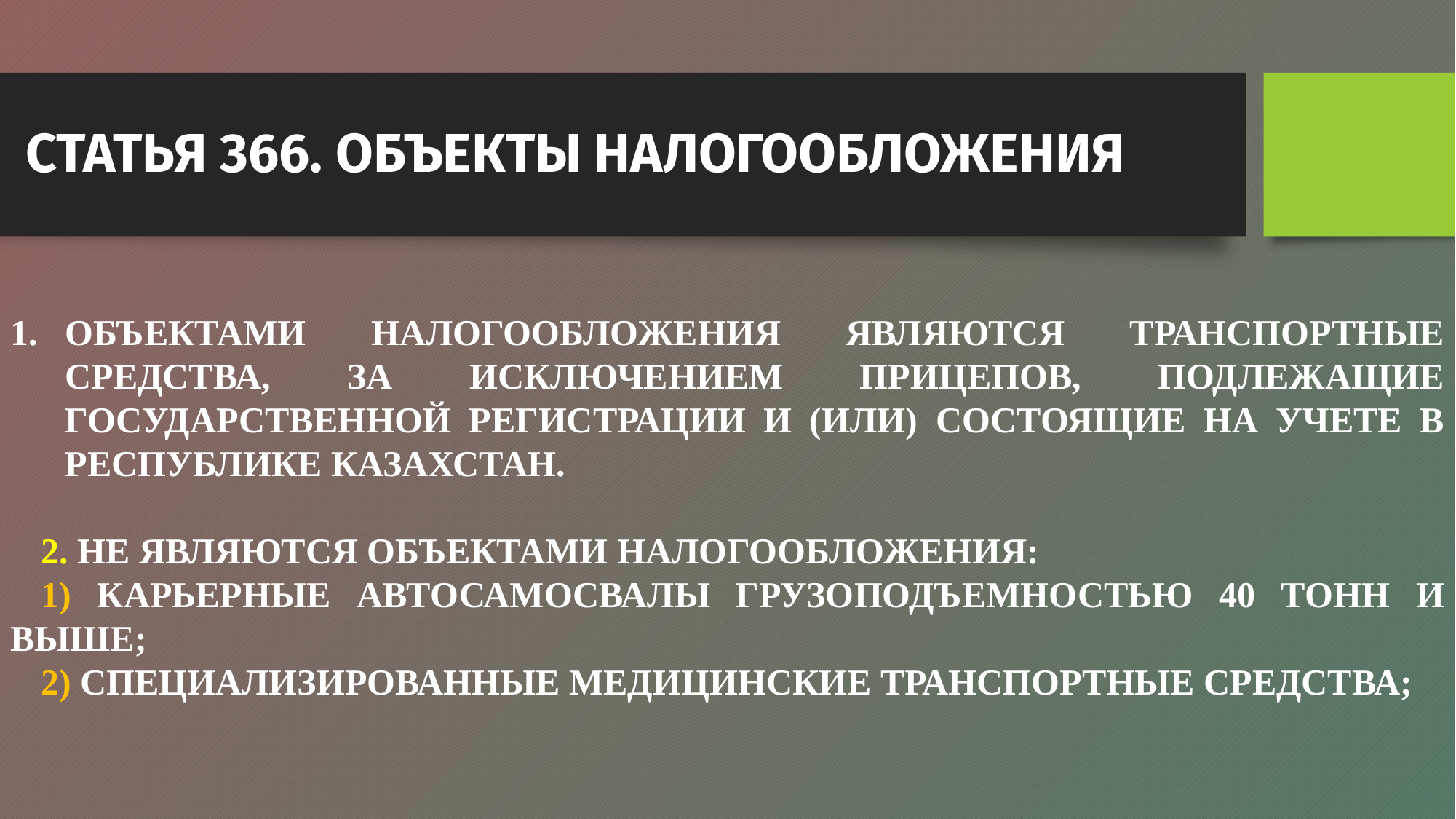

# СТАТЬЯ 366. ОБЪЕКТЫ НАЛОГООБЛОЖЕНИЯ
ОБЪЕКТАМИ НАЛОГООБЛОЖЕНИЯ ЯВЛЯЮТСЯ ТРАНСПОРТНЫЕ СРЕДСТВА, ЗА ИСКЛЮЧЕНИЕМ ПРИЦЕПОВ, ПОДЛЕЖАЩИЕ ГОСУДАРСТВЕННОЙ РЕГИСТРАЦИИ И (ИЛИ) СОСТОЯЩИЕ НА УЧЕТЕ В РЕСПУБЛИКЕ КАЗАХСТАН.

2. НЕ ЯВЛЯЮТСЯ ОБЪЕКТАМИ НАЛОГООБЛОЖЕНИЯ:
1) КАРЬЕРНЫЕ АВТОСАМОСВАЛЫ ГРУЗОПОДЪЕМНОСТЬЮ 40 ТОНН И ВЫШЕ;
2) СПЕЦИАЛИЗИРОВАННЫЕ МЕДИЦИНСКИЕ ТРАНСПОРТНЫЕ СРЕДСТВА;